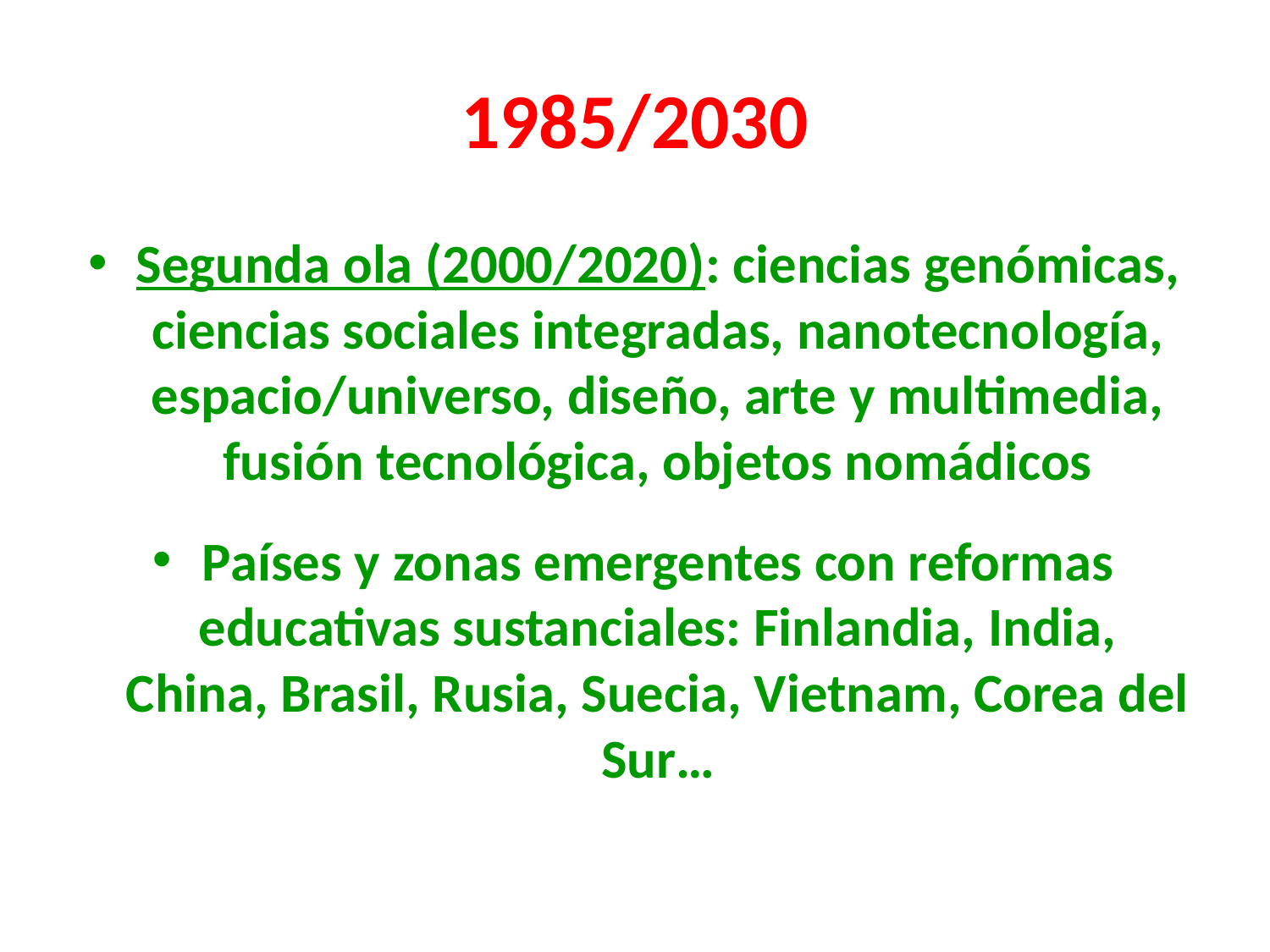

# 1985/2030
Segunda ola (2000/2020): ciencias genómicas, ciencias sociales integradas, nanotecnología, espacio/universo, diseño, arte y multimedia, fusión tecnológica, objetos nomádicos

Países y zonas emergentes con reformas educativas sustanciales: Finlandia, India, China, Brasil, Rusia, Suecia, Vietnam, Corea del Sur…